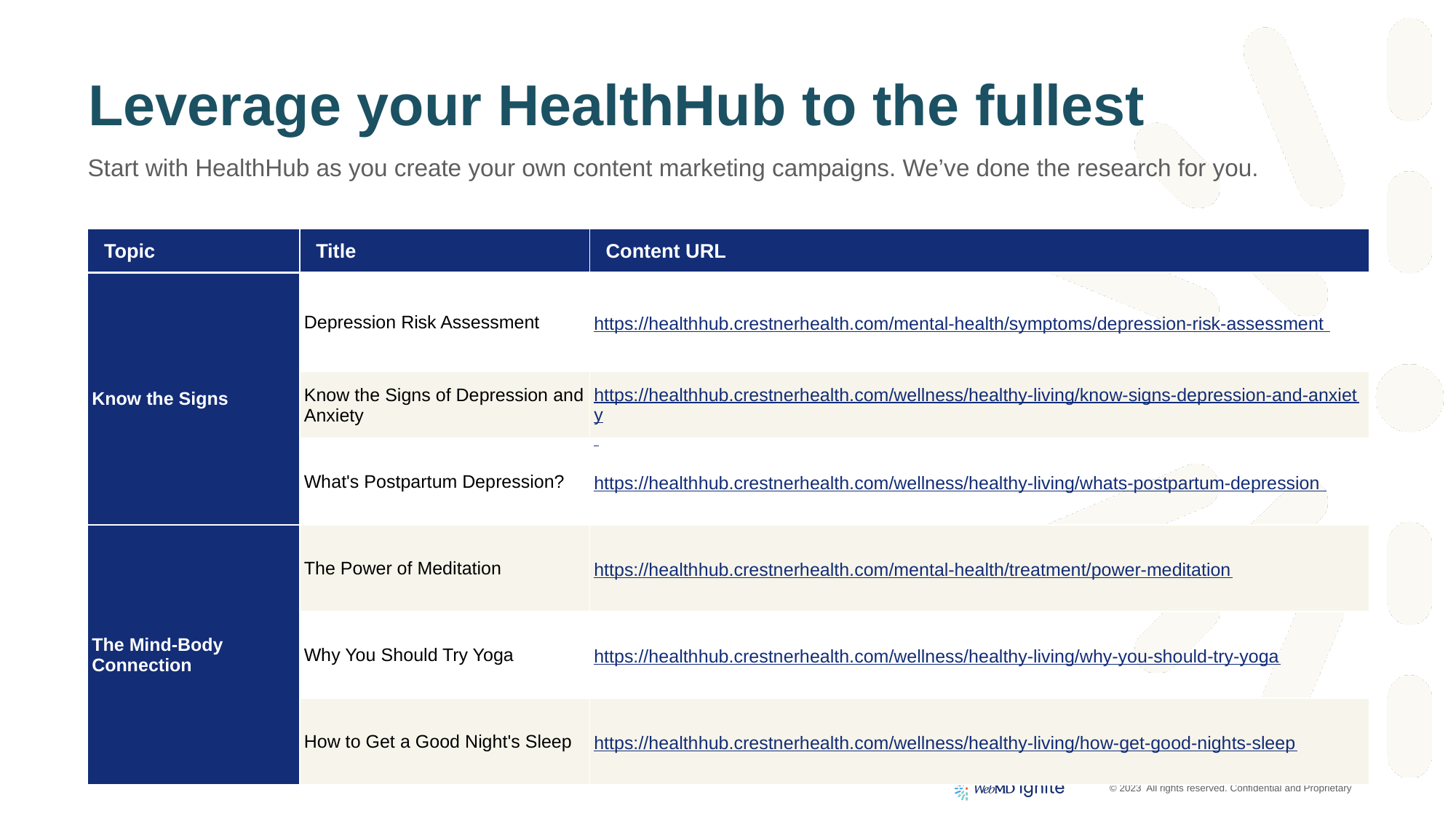

# Leverage your HealthHub to the fullest
Start with HealthHub as you create your own content marketing campaigns. We’ve done the research for you.
| Topic | Title | Content URL |
| --- | --- | --- |
| Know the Signs | Depression Risk Assessment | https://healthhub.crestnerhealth.com/mental-health/symptoms/depression-risk-assessment |
|  | Know the Signs of Depression and Anxiety | https://healthhub.crestnerhealth.com/wellness/healthy-living/know-signs-depression-and-anxiety |
|  | What's Postpartum Depression? | https://healthhub.crestnerhealth.com/wellness/healthy-living/whats-postpartum-depression |
| The Mind-Body Connection | The Power of Meditation | https://healthhub.crestnerhealth.com/mental-health/treatment/power-meditation |
|  | Why You Should Try Yoga | https://healthhub.crestnerhealth.com/wellness/healthy-living/why-you-should-try-yoga |
|  | How to Get a Good Night's Sleep | https://healthhub.crestnerhealth.com/wellness/healthy-living/how-get-good-nights-sleep |